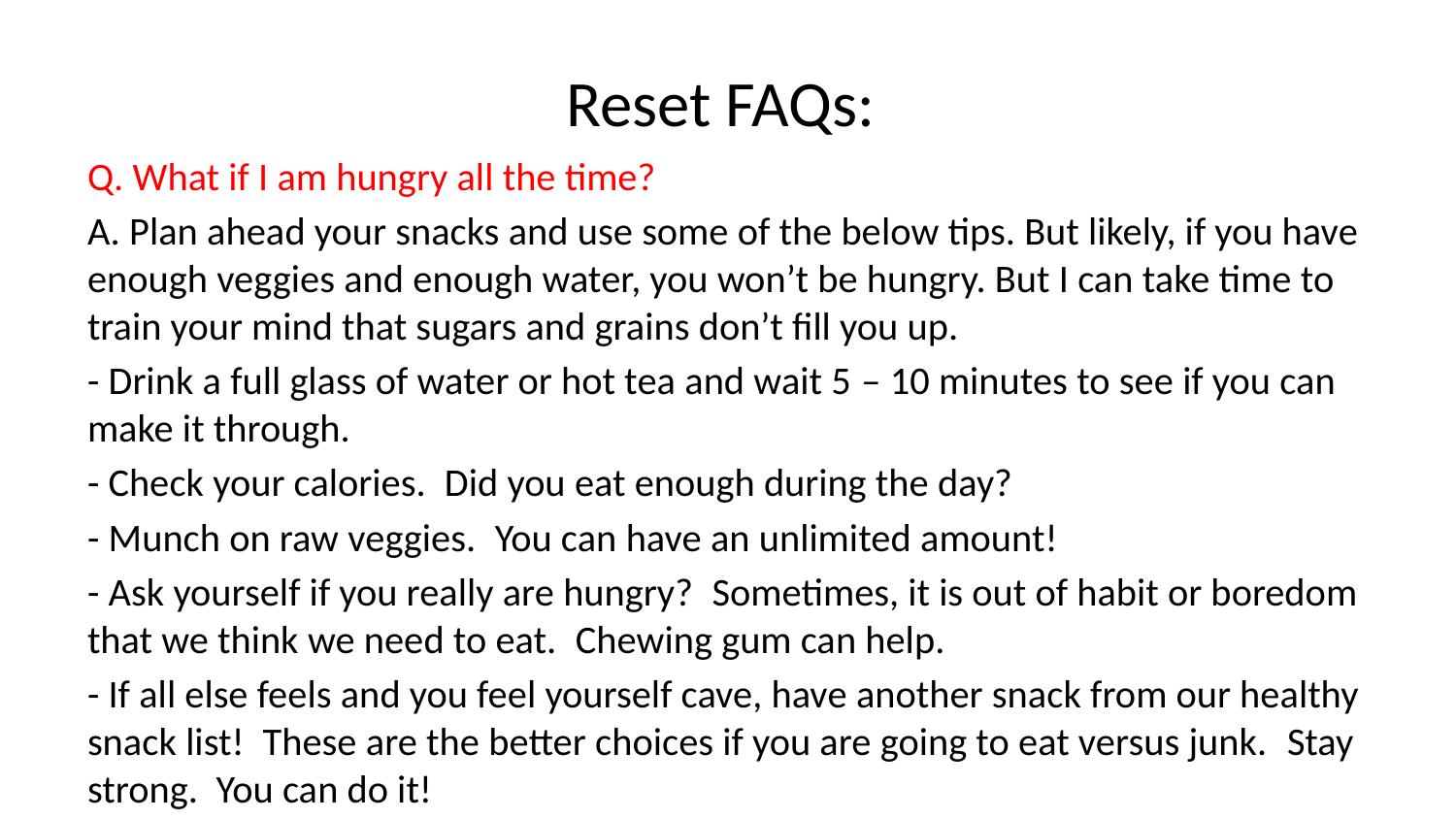

# Reset FAQs:
Q. What if I am hungry all the time?
A. Plan ahead your snacks and use some of the below tips. But likely, if you have enough veggies and enough water, you won’t be hungry. But I can take time to train your mind that sugars and grains don’t fill you up.
- Drink a full glass of water or hot tea and wait 5 – 10 minutes to see if you can make it through.
- Check your calories.  Did you eat enough during the day?
- Munch on raw veggies.  You can have an unlimited amount!
- Ask yourself if you really are hungry?  Sometimes, it is out of habit or boredom that we think we need to eat.  Chewing gum can help.
- If all else feels and you feel yourself cave, have another snack from our healthy snack list!  These are the better choices if you are going to eat versus junk.  Stay strong.  You can do it!